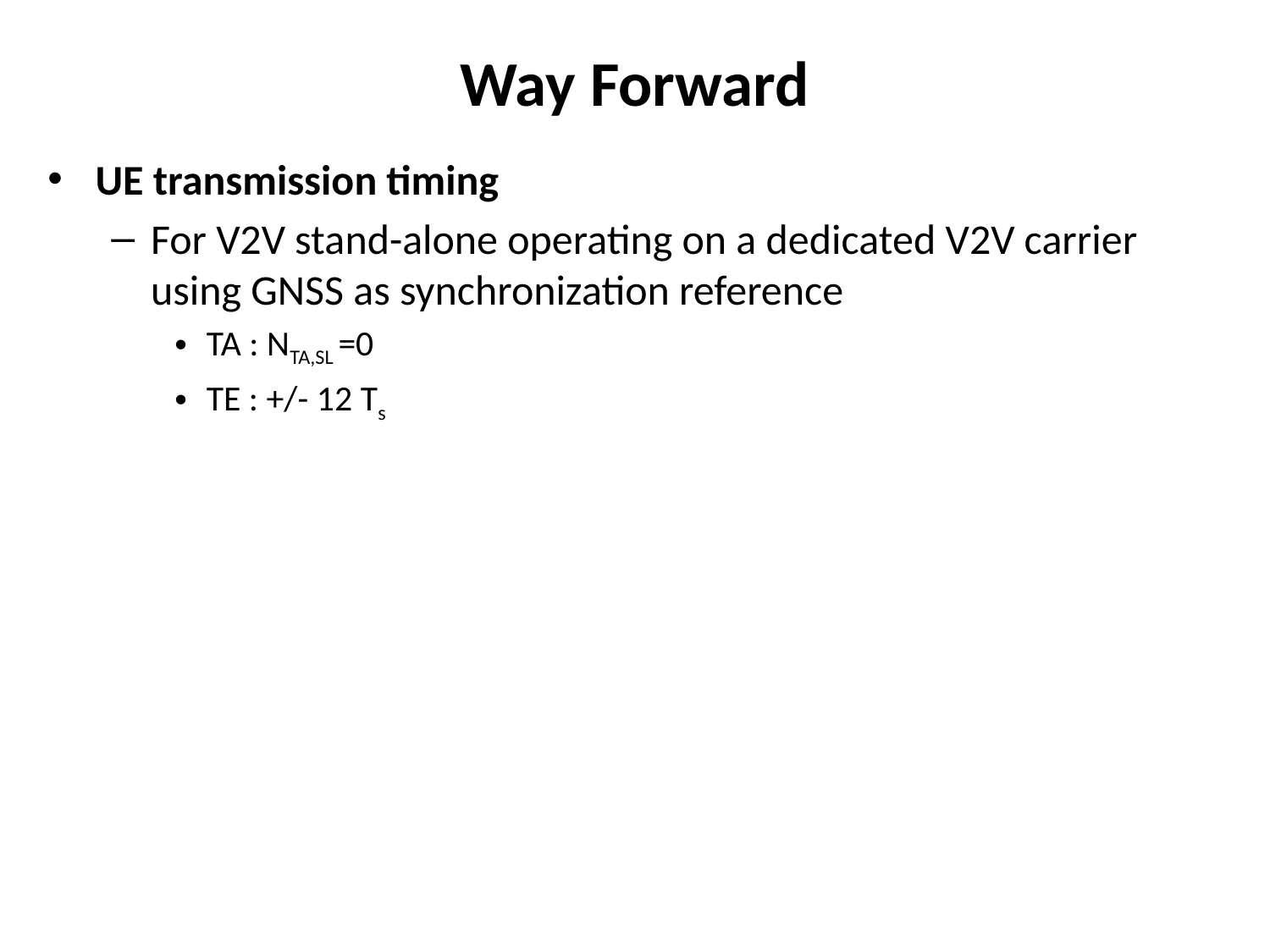

# Way Forward
UE transmission timing
For V2V stand-alone operating on a dedicated V2V carrier using GNSS as synchronization reference
TA : NTA,SL =0
TE : +/- 12 Ts